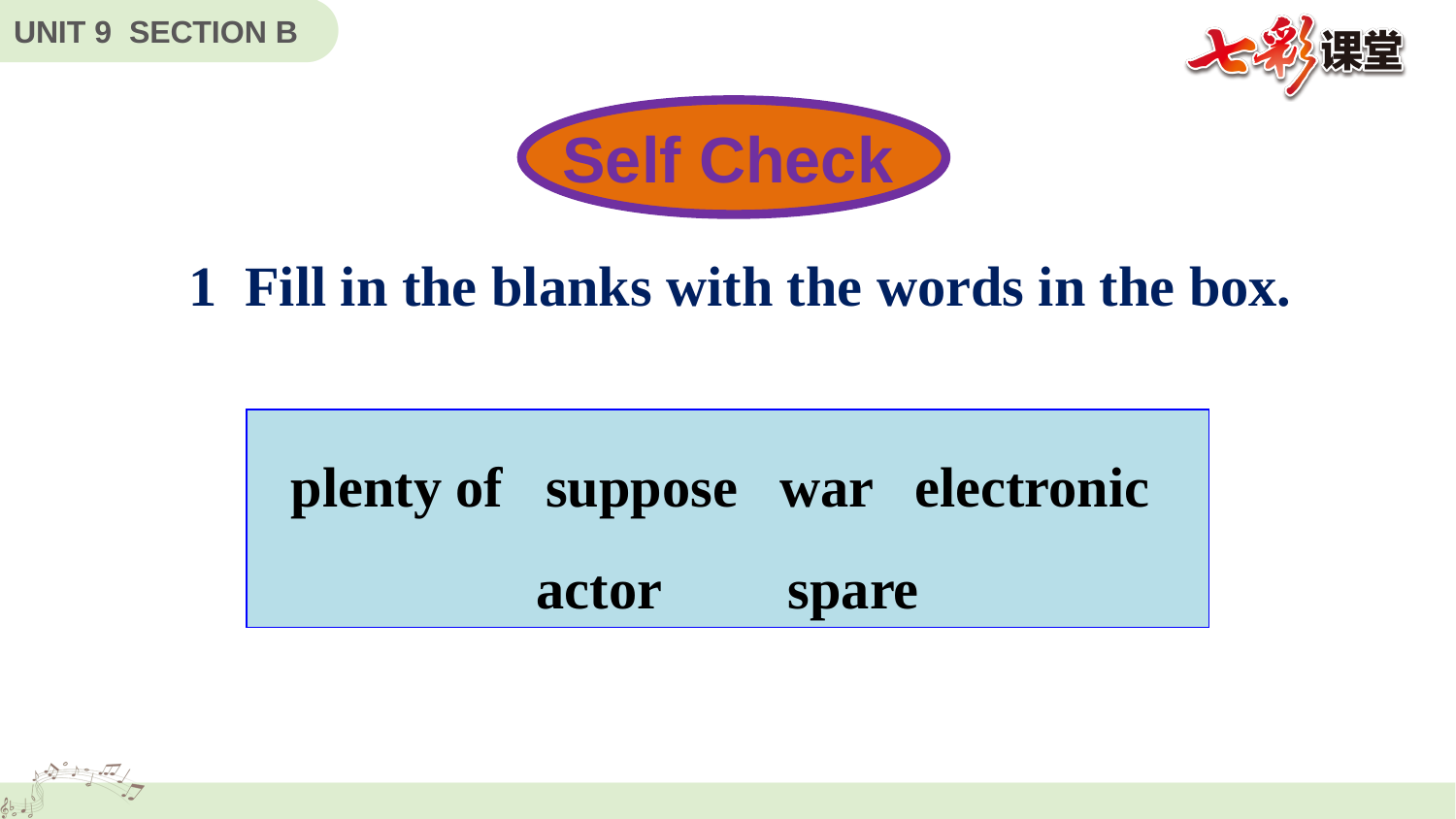

Self Check
1  Fill in the blanks with the words in the box.
plenty of   suppose   war   electronic  actor         spare